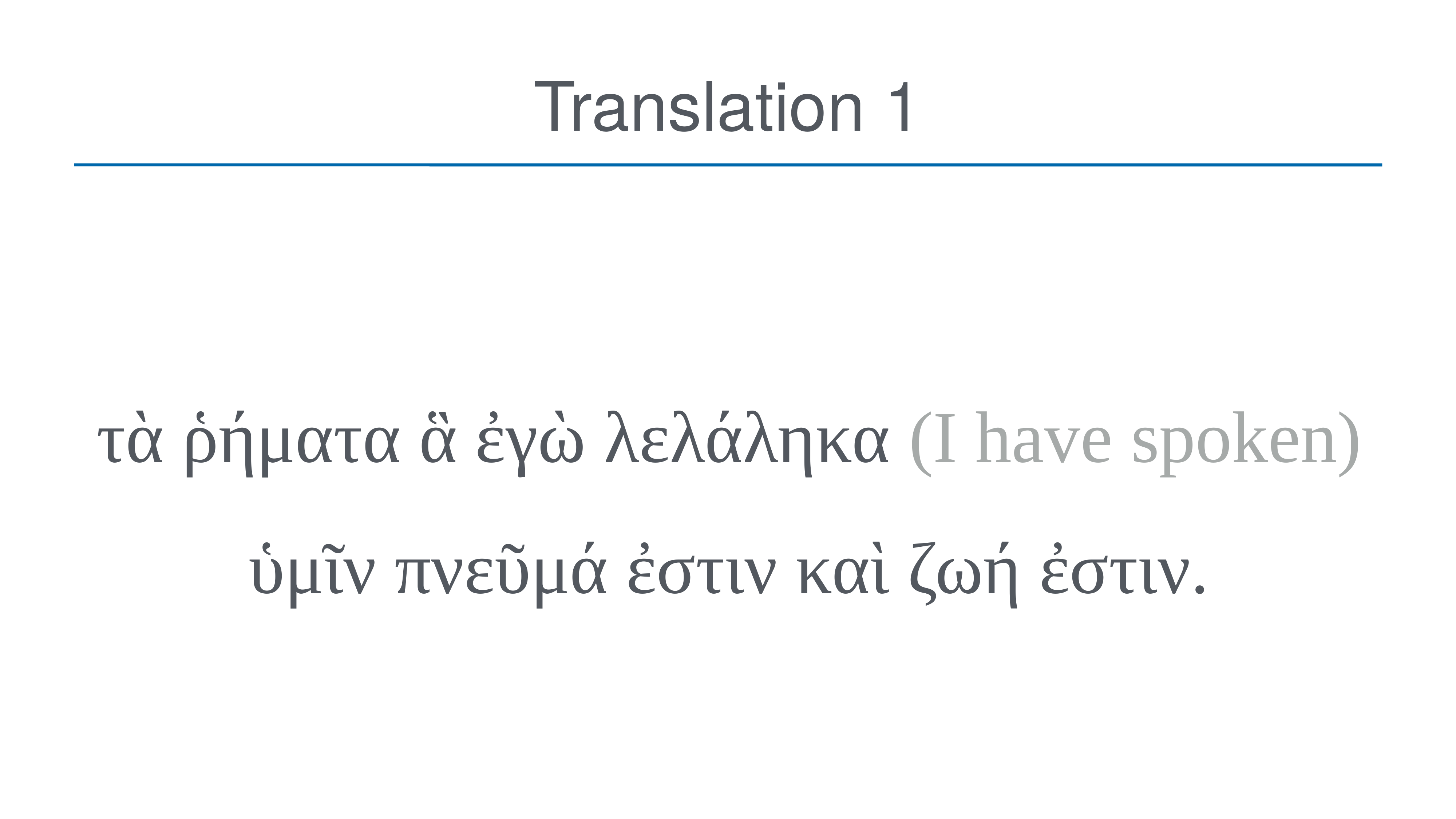

# Translation 1
τὰ ῥήματα ἃ ἐγὼ λελάληκα (I have spoken) ὑμῖν πνεῦμά ἐστιν καὶ ζωή ἐστιν.